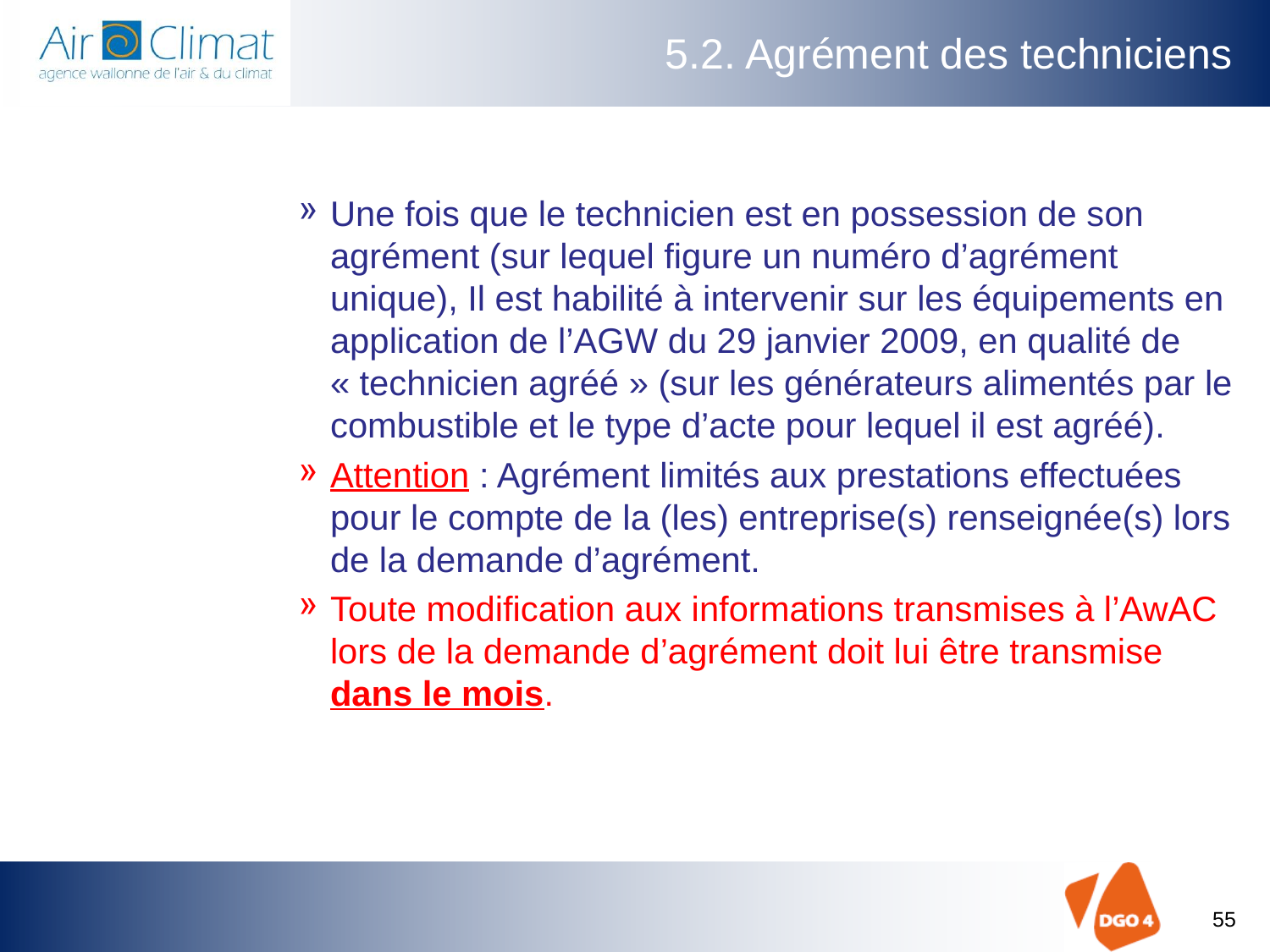

# 5.2. Agrément des techniciens

Une fois que le technicien est en possession de son agrément (sur lequel figure un numéro d’agrément unique), Il est habilité à intervenir sur les équipements en application de l’AGW du 29 janvier 2009, en qualité de « technicien agréé » (sur les générateurs alimentés par le combustible et le type d’acte pour lequel il est agréé).
Attention : Agrément limités aux prestations effectuées pour le compte de la (les) entreprise(s) renseignée(s) lors de la demande d’agrément.
Toute modification aux informations transmises à l’AwAC lors de la demande d’agrément doit lui être transmise dans le mois.

55